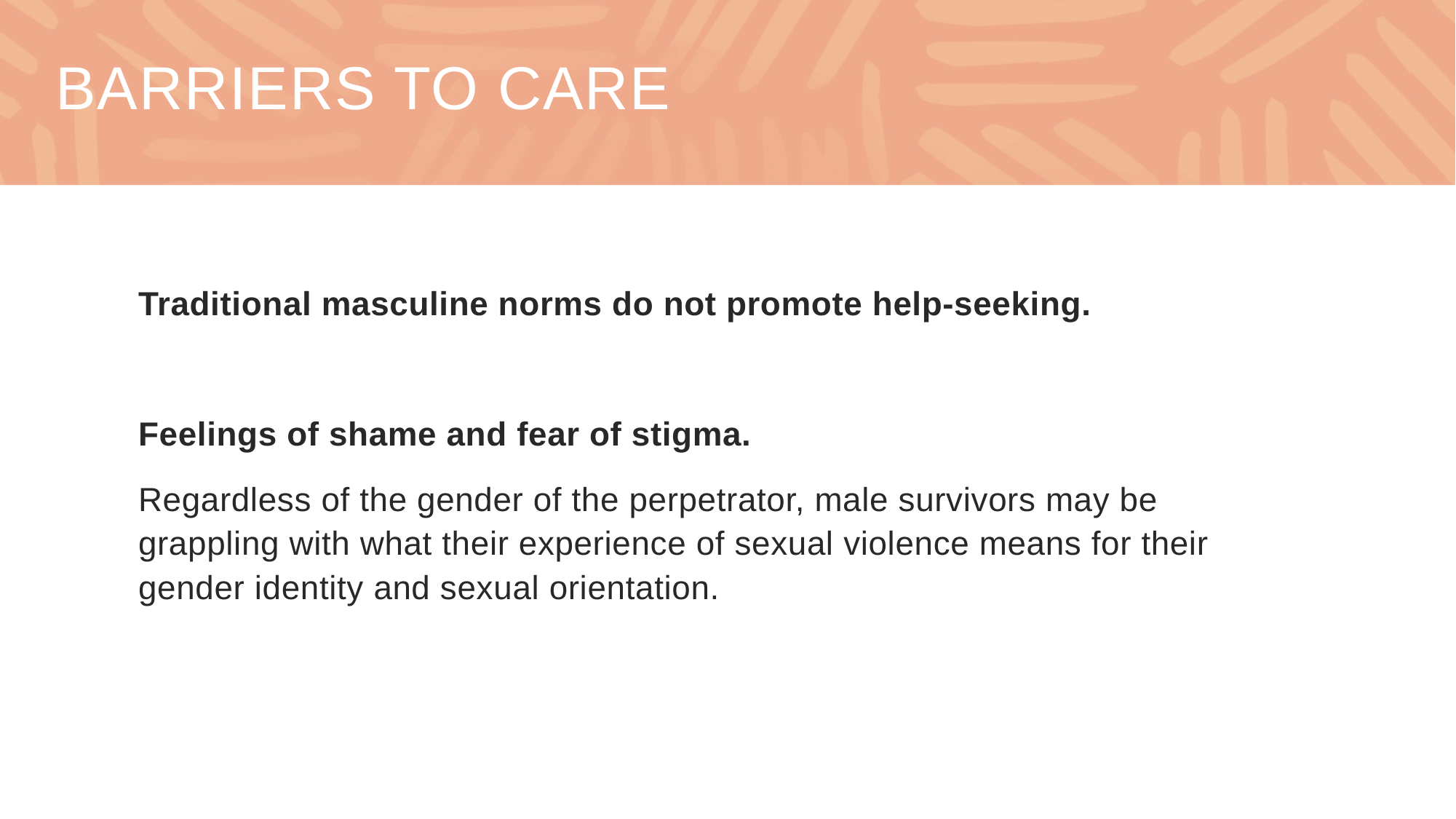

# Barriers to care
Traditional masculine norms do not promote help-seeking.

Feelings of shame and fear of stigma.
Regardless of the gender of the perpetrator, male survivors may be grappling with what their experience of sexual violence means for their gender identity and sexual orientation.